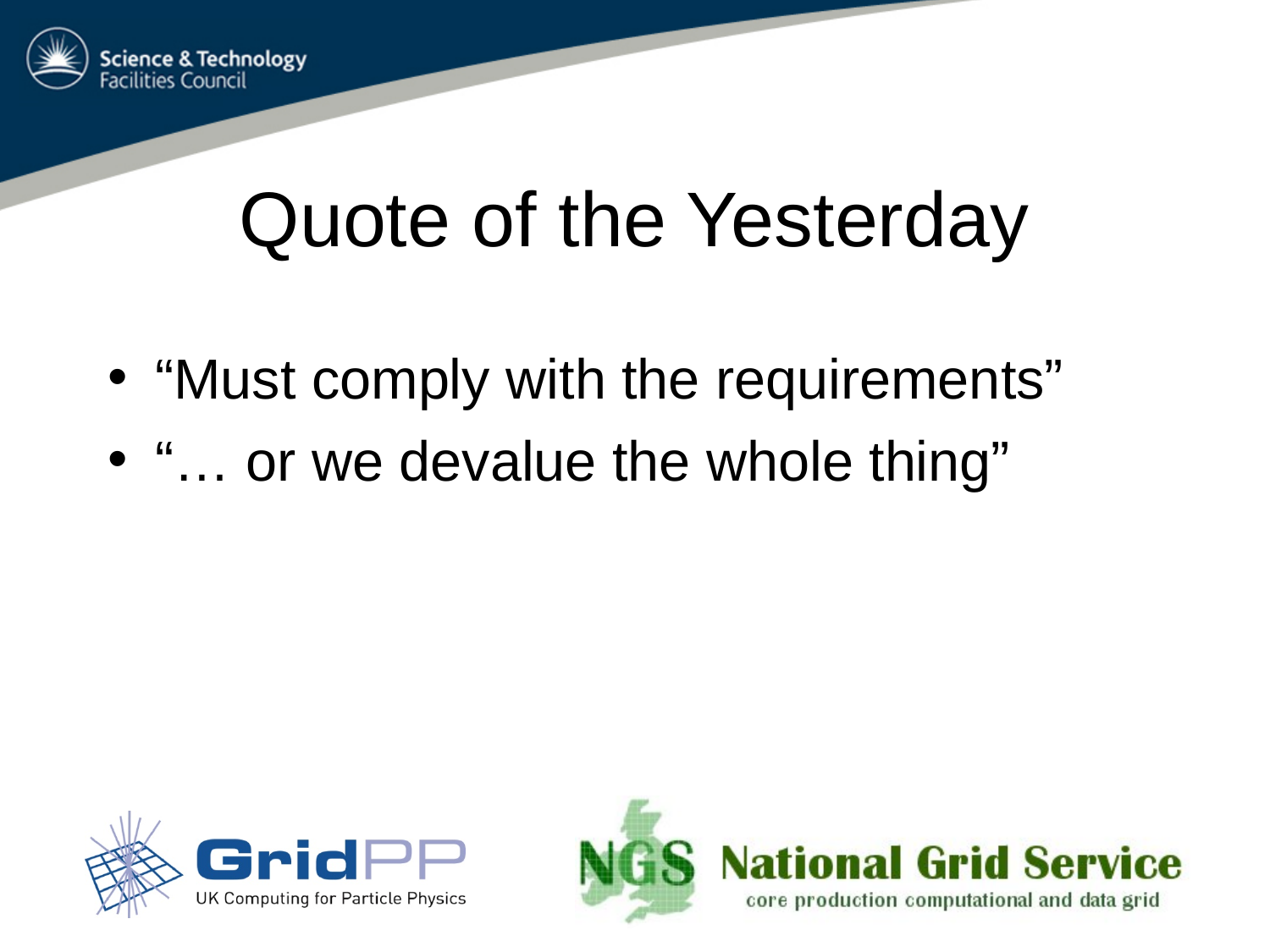

# Quote of the Yesterday
“Must comply with the requirements”
“… or we devalue the whole thing”